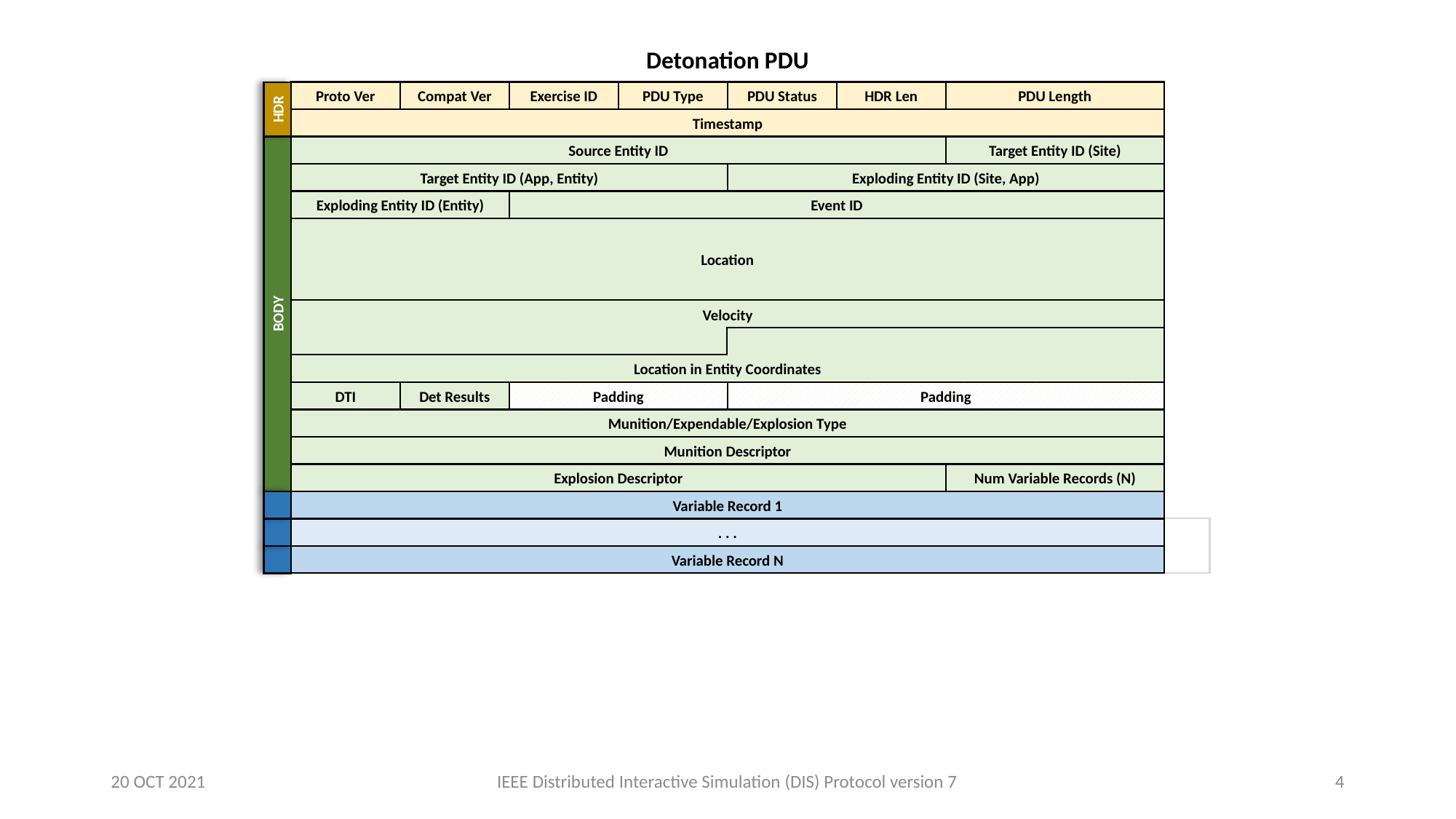

Detonation PDU
Proto Ver
Compat Ver
Exercise ID
PDU Type
PDU Status
HDR Len
PDU Length
HDR
Timestamp
Source Entity ID
Target Entity ID (Site)
Target Entity ID (App, Entity)
Exploding Entity ID (Site, App)
Exploding Entity ID (Entity)
Event ID
Location
BODY
Velocity
Location in Entity Coordinates
DTI
Det Results
Padding
Padding
Munition/Expendable/Explosion Type
Munition Descriptor
Explosion Descriptor
Num Variable Records (N)

Variable Record 1

. . .

Variable Record N
20 OCT 2021
IEEE Distributed Interactive Simulation (DIS) Protocol version 7
4